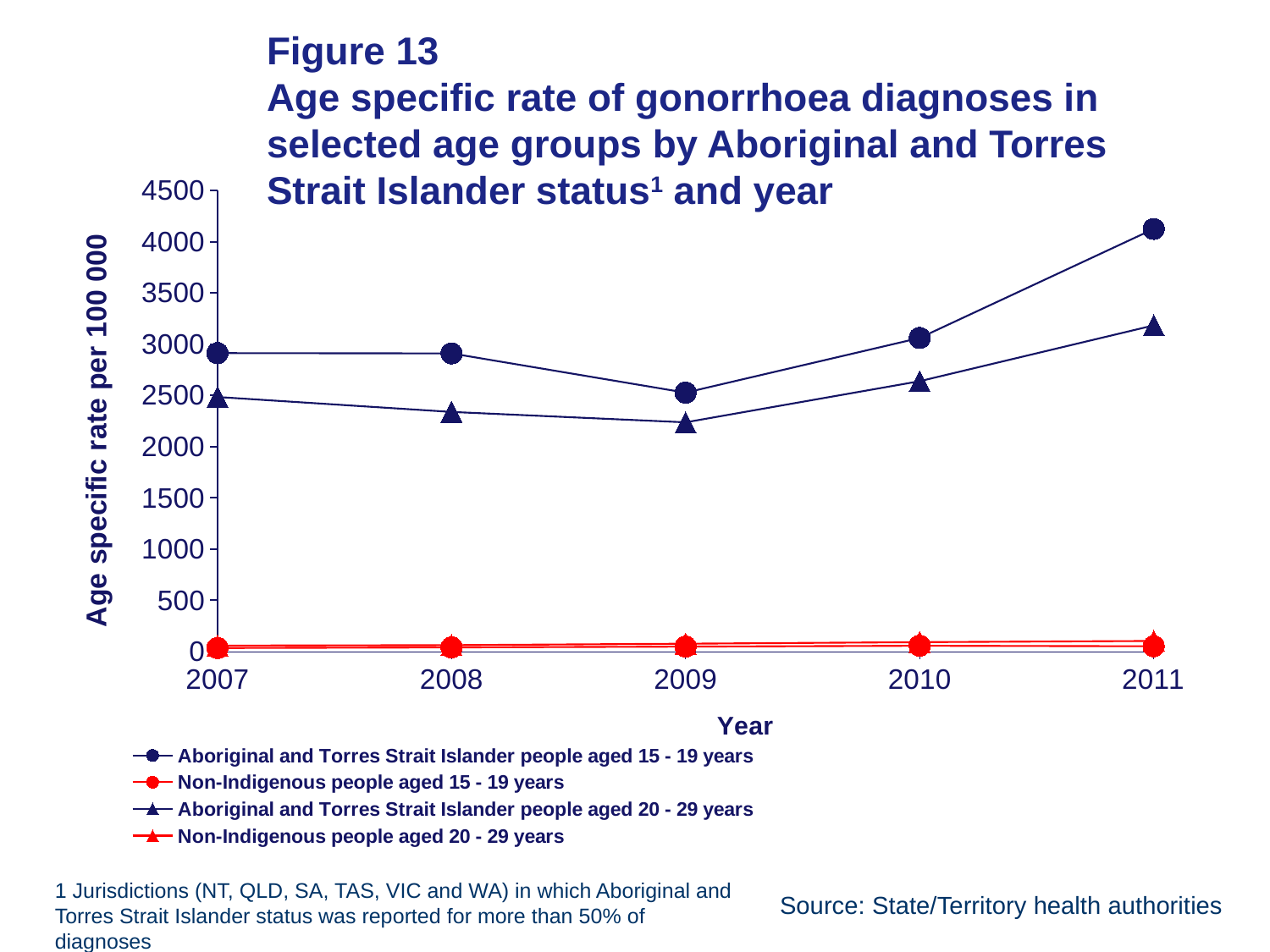

# Figure 13 Age specific rate of gonorrhoea diagnoses in selected age groups by Aboriginal and Torres Strait Islander status1 and year

### Chart

| Category | Aboriginal and Torres Strait Islander people aged 15 - 19 years | Non-Indigenous people aged 15 - 19 years | Aboriginal and Torres Strait Islander people aged 20 - 29 years | Non-Indigenous people aged 20 - 29 years |
|---|---|---|---|---|
| 2007 | 2912.200102092905 | 33.59131164061301 | 2483.998780859494 | 56.994257569484994 |
| 2008 | 2909.647779479326 | 39.37524609528797 | 2338.379220427376 | 61.13929448362933 |
| 2009 | 2526.7993874425742 | 47.27254121609448 | 2236.784178265434 | 75.59511072170793 |
| 2010 | 3060.234813680451 | 55.50352486313199 | 2638.084594805107 | 90.41361768977443 |
| 2011 | 4124.5533435426205 | 50.72065598715095 | 3183.311321074209 | 102.43422474079307 |
1 Jurisdictions (NT, QLD, SA, TAS, VIC and WA) in which Aboriginal and Torres Strait Islander status was reported for more than 50% of diagnoses
Source: State/Territory health authorities